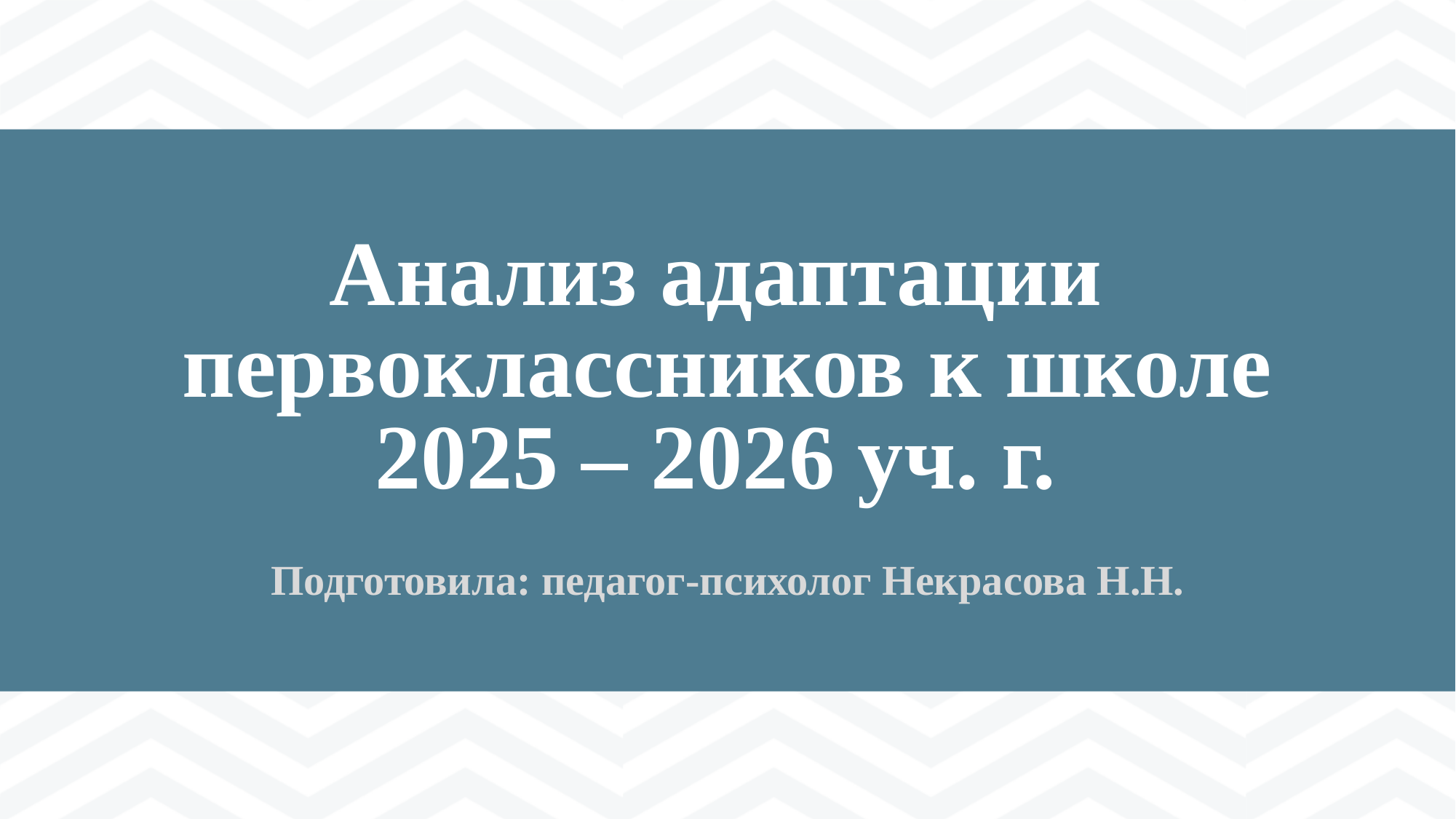

# Анализ адаптации
первоклассников к школе
2025 – 2026 уч. г.
Подготовила: педагог-психолог Некрасова Н.Н.